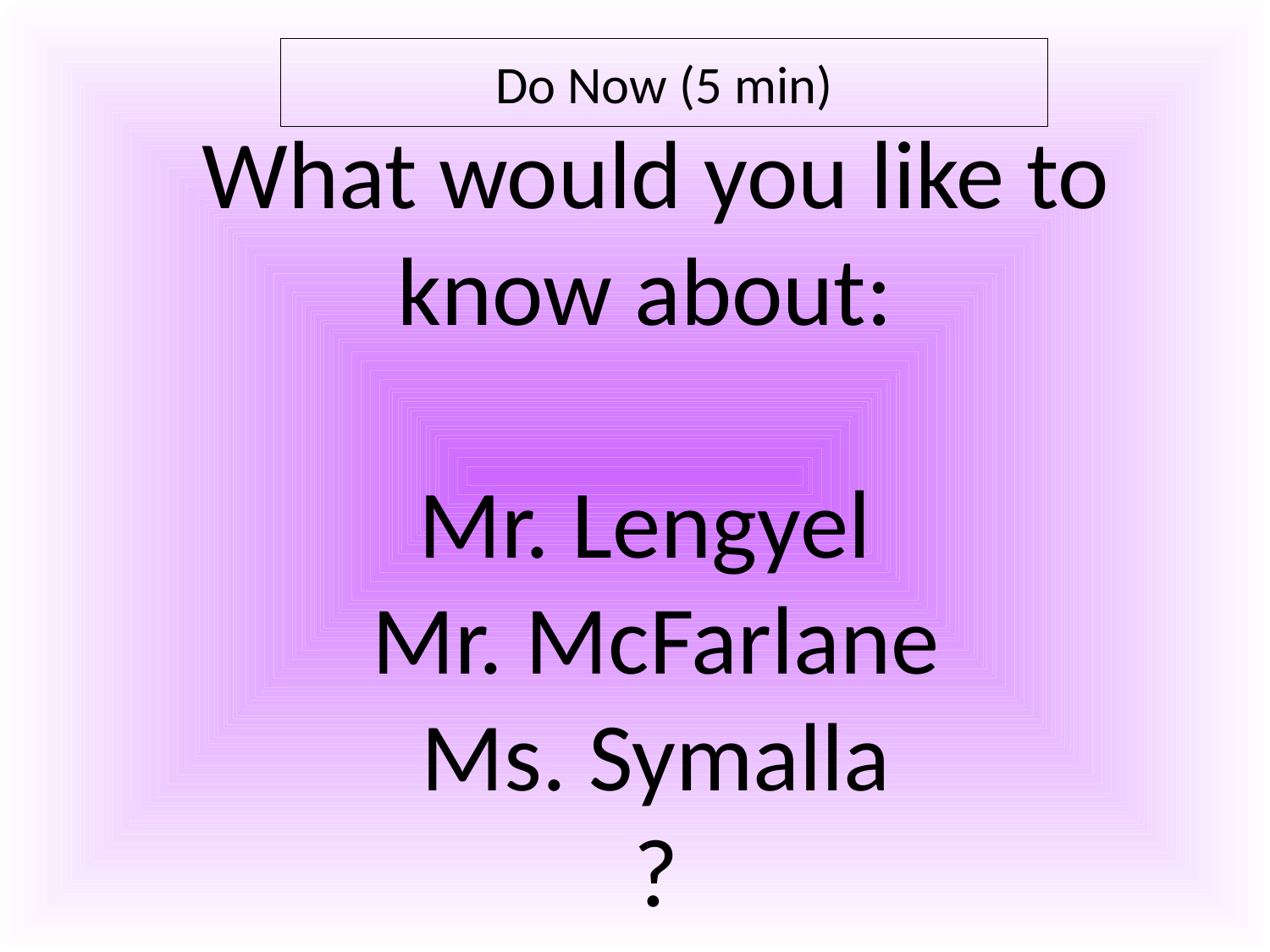

Do Now (5 min)
What would you like to know about:

Mr. Lengyel
Mr. McFarlane
Ms. Symalla
?